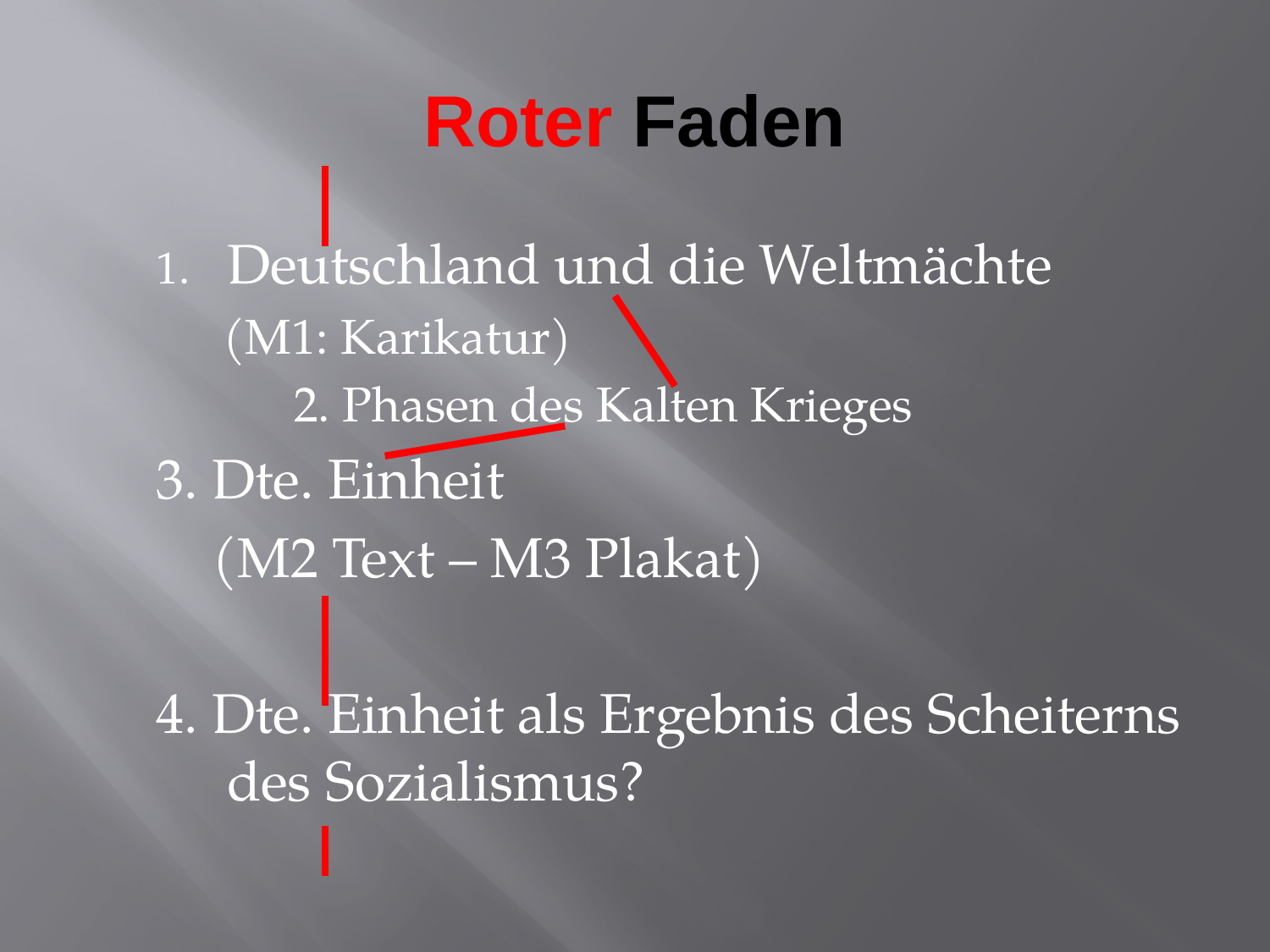

# Roter Faden
Deutschland und die Weltmächte
(M1: Karikatur)
				2. Phasen des Kalten Krieges
3. Dte. Einheit
    (M2 Text – M3 Plakat)

4. Dte. Einheit als Ergebnis des Scheiterns des Sozialismus?